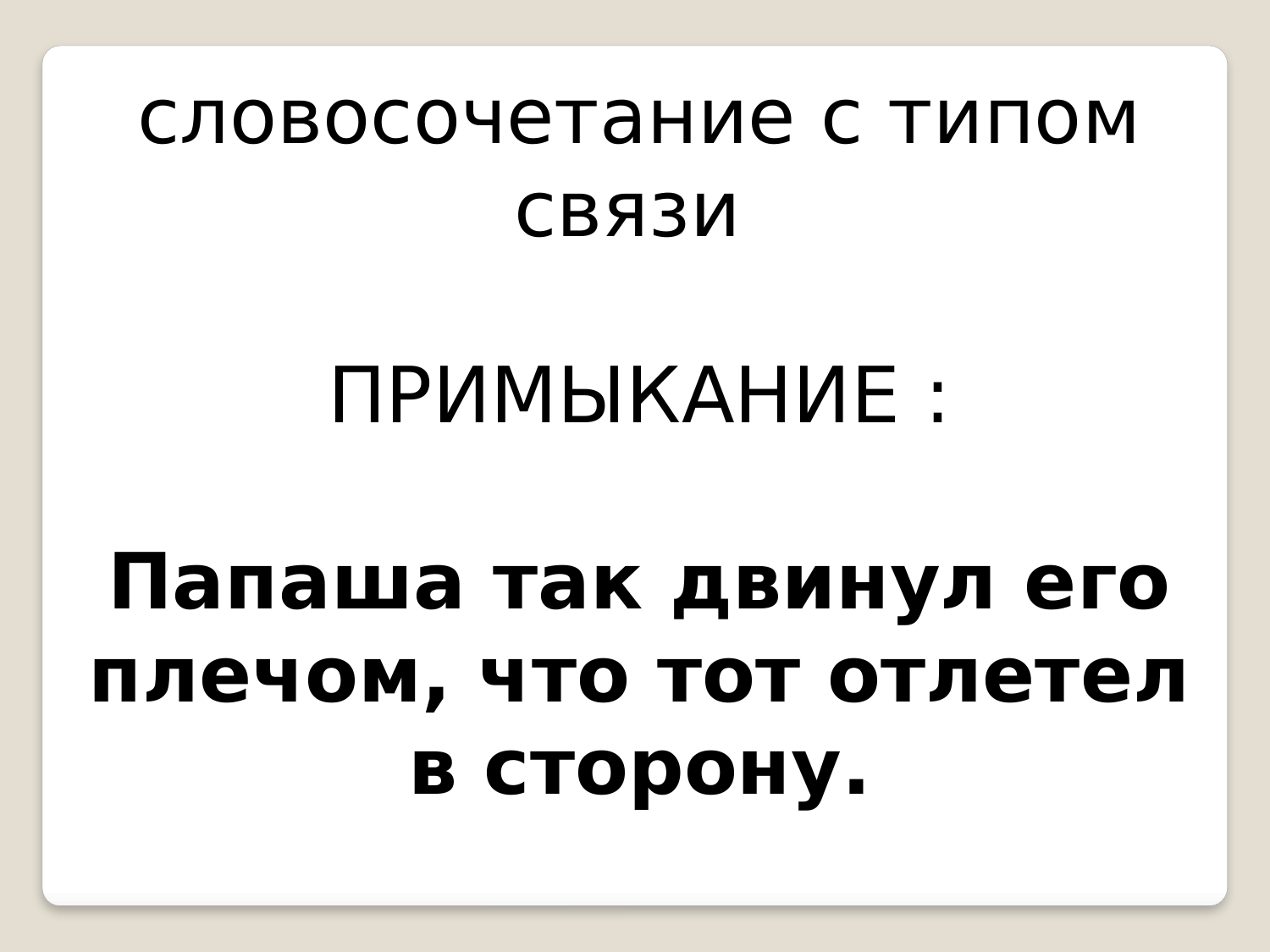

словосочетание с типом связи

ПРИМЫКАНИЕ :

Папаша так двинул его плечом, что тот отлетел в сторону.